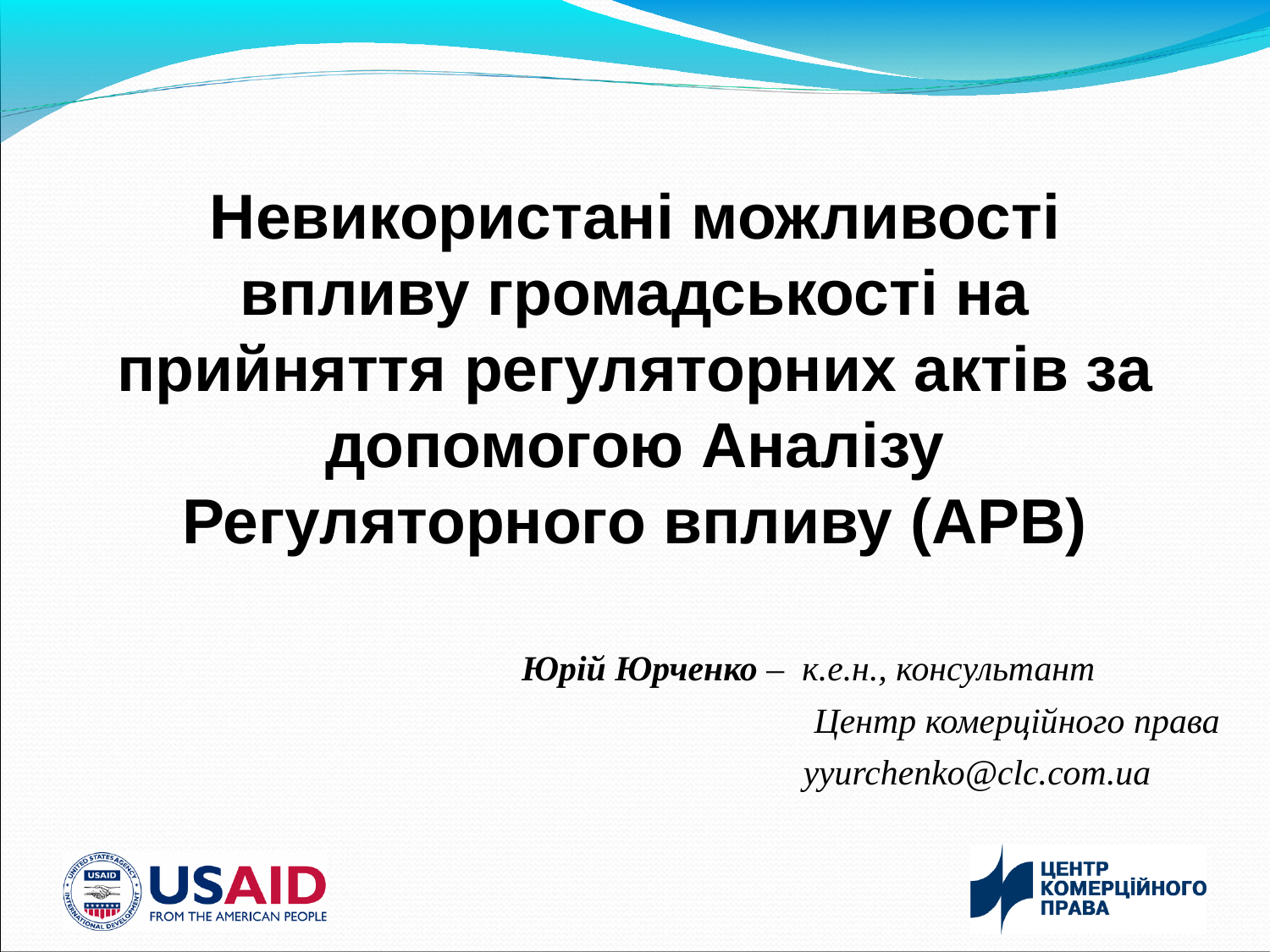

# Невикористані можливості впливу громадськості на прийняття регуляторних актів за допомогою Аналізу Регуляторного впливу (АРВ)
           Юрій Юрченко –  к.е.н., консультант
                                                           Центр комерційного права
                                                  yyurchenko@clc.com.ua